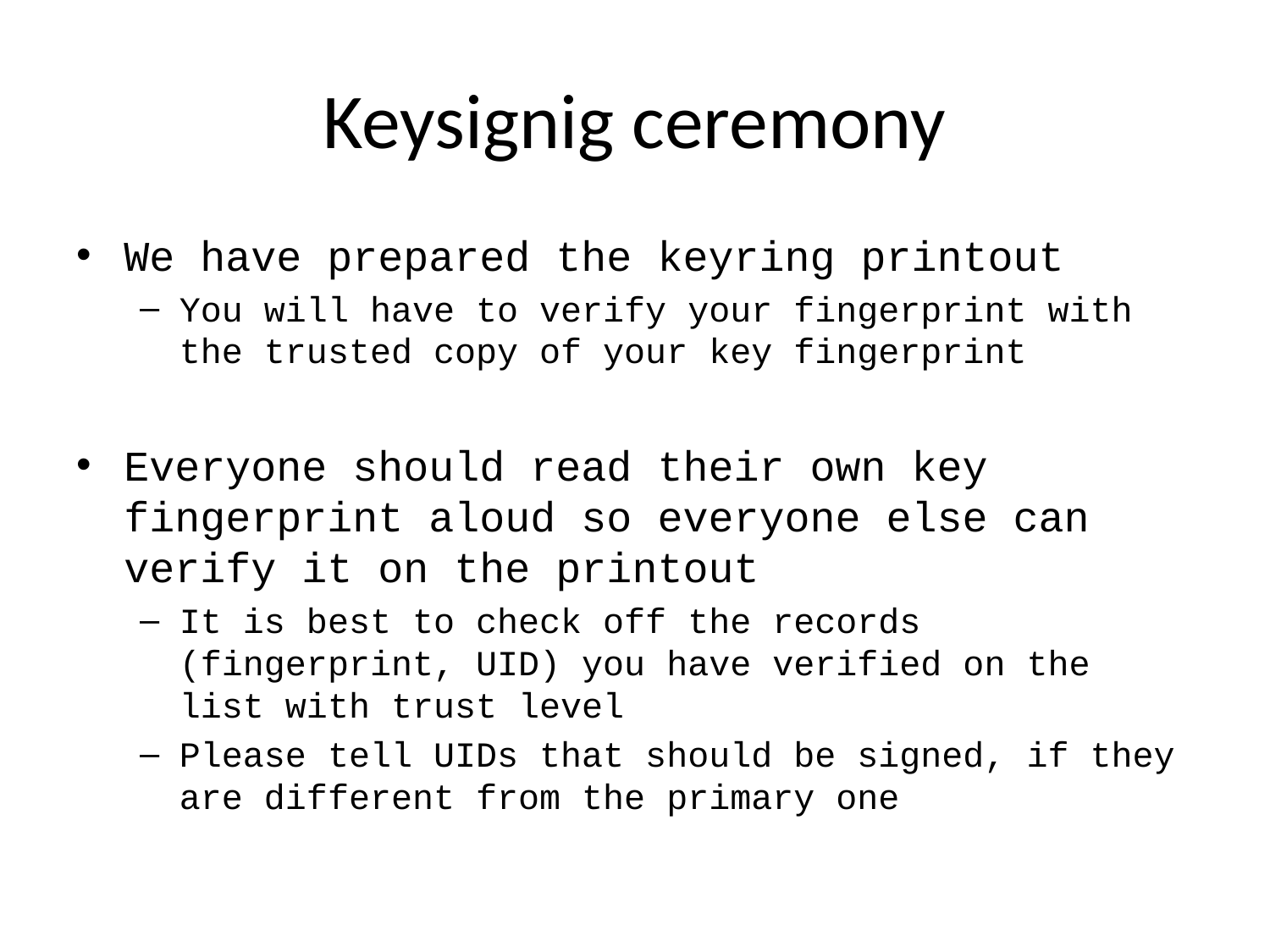

# Keysignig ceremony
We have prepared the keyring printout
You will have to verify your fingerprint with the trusted copy of your key fingerprint

Everyone should read their own key fingerprint aloud so everyone else can verify it on the printout
It is best to check off the records (fingerprint, UID) you have verified on the list with trust level
Please tell UIDs that should be signed, if they are different from the primary one